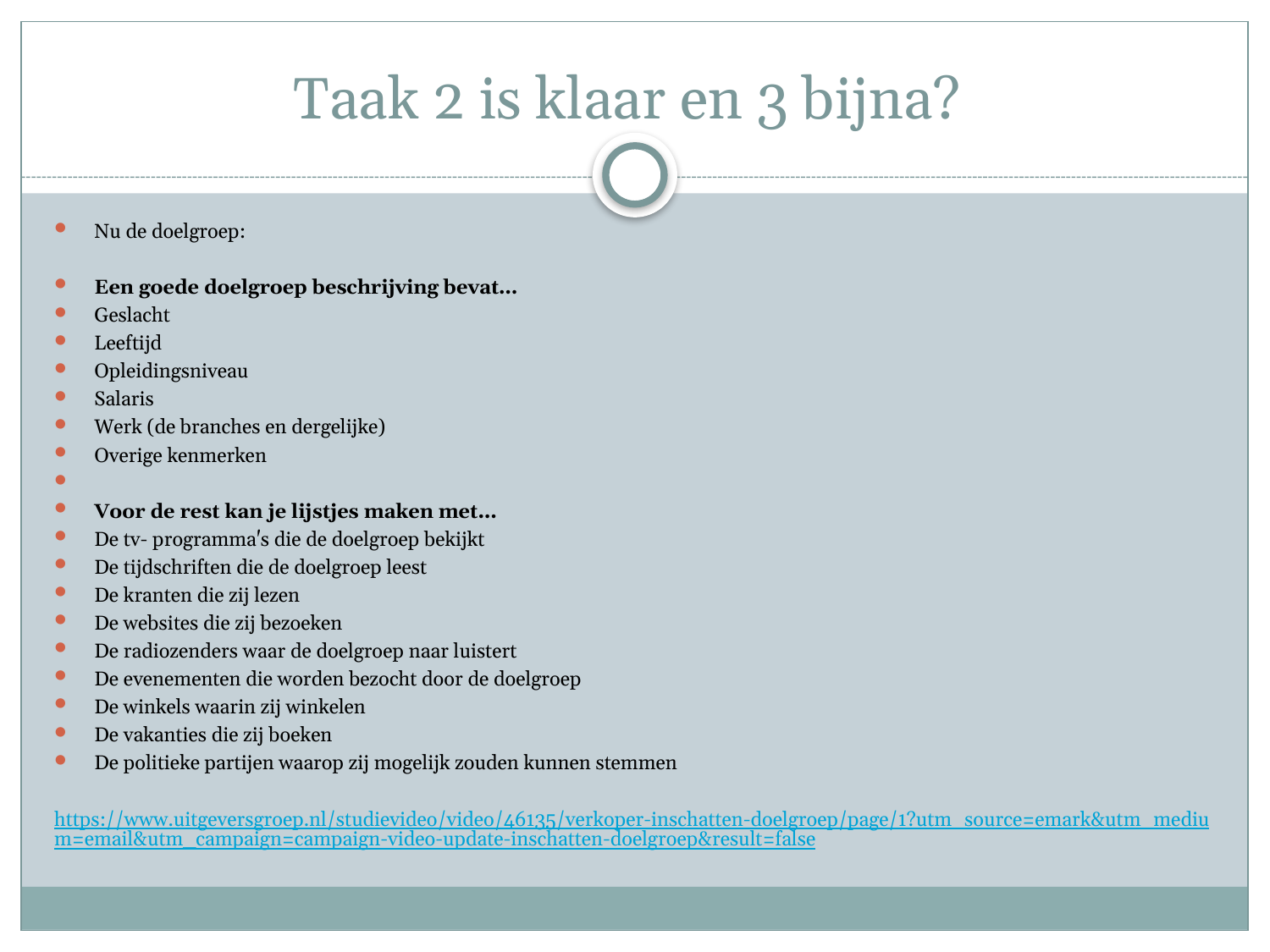

# Taak 2 is klaar en 3 bijna?
Nu de doelgroep:

Een goede doelgroep beschrijving bevat…
Geslacht
Leeftijd
Opleidingsniveau
Salaris
Werk (de branches en dergelijke)
Overige kenmerken

Voor de rest kan je lijstjes maken met…
De tv- programma's die de doelgroep bekijkt
De tijdschriften die de doelgroep leest
De kranten die zij lezen
De websites die zij bezoeken
De radiozenders waar de doelgroep naar luistert
De evenementen die worden bezocht door de doelgroep
De winkels waarin zij winkelen
De vakanties die zij boeken
De politieke partijen waarop zij mogelijk zouden kunnen stemmen

https://www.uitgeversgroep.nl/studievideo/video/46135/verkoper-inschatten-doelgroep/page/1?utm_source=emark&utm_medium=email&utm_campaign=campaign-video-update-inschatten-doelgroep&result=false